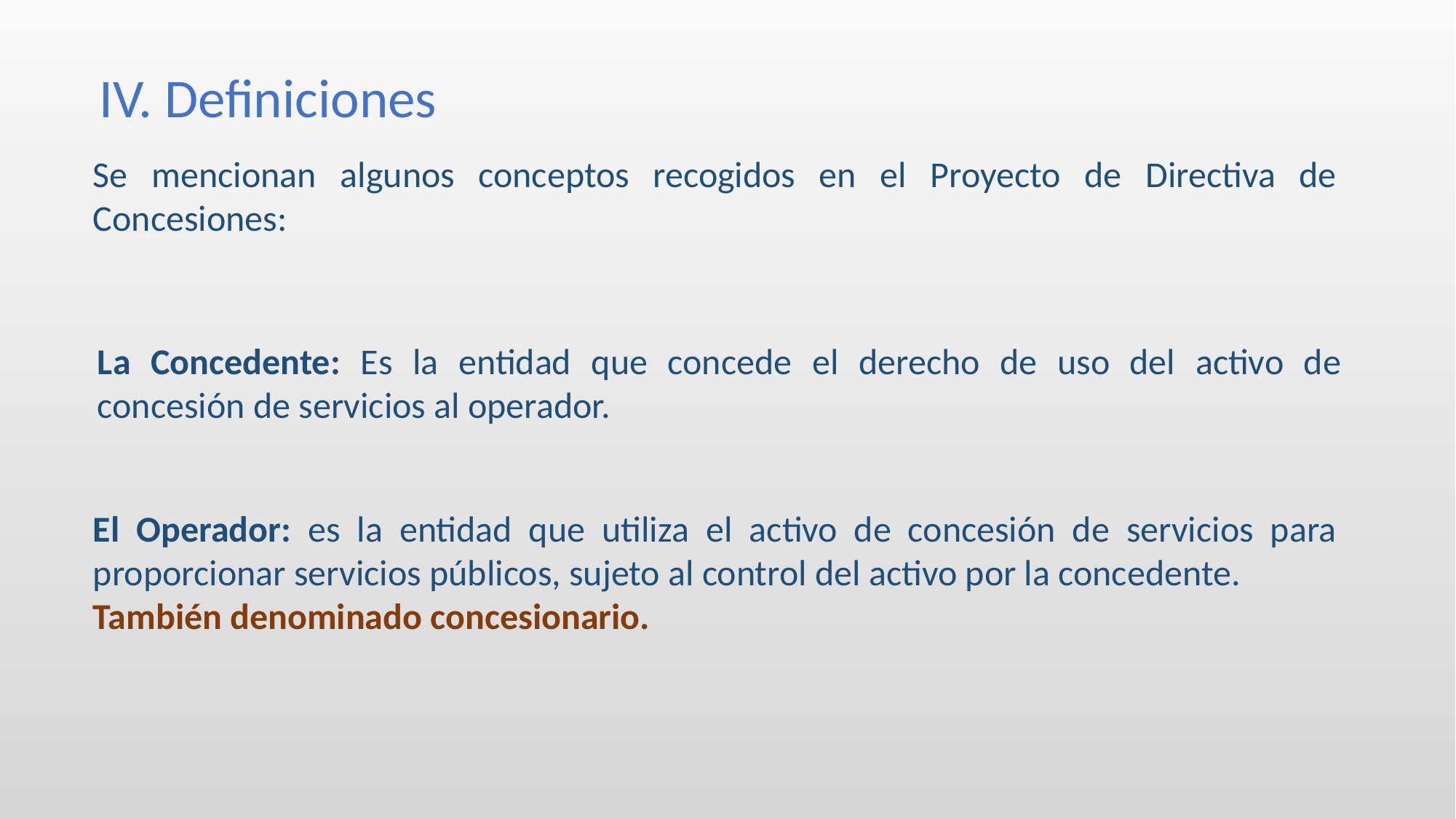

IV. Definiciones
Se mencionan algunos conceptos recogidos en el Proyecto de Directiva de Concesiones:
La Concedente: Es la entidad que concede el derecho de uso del activo de concesión de servicios al operador.
El Operador: es la entidad que utiliza el activo de concesión de servicios para proporcionar servicios públicos, sujeto al control del activo por la concedente.
También denominado concesionario.